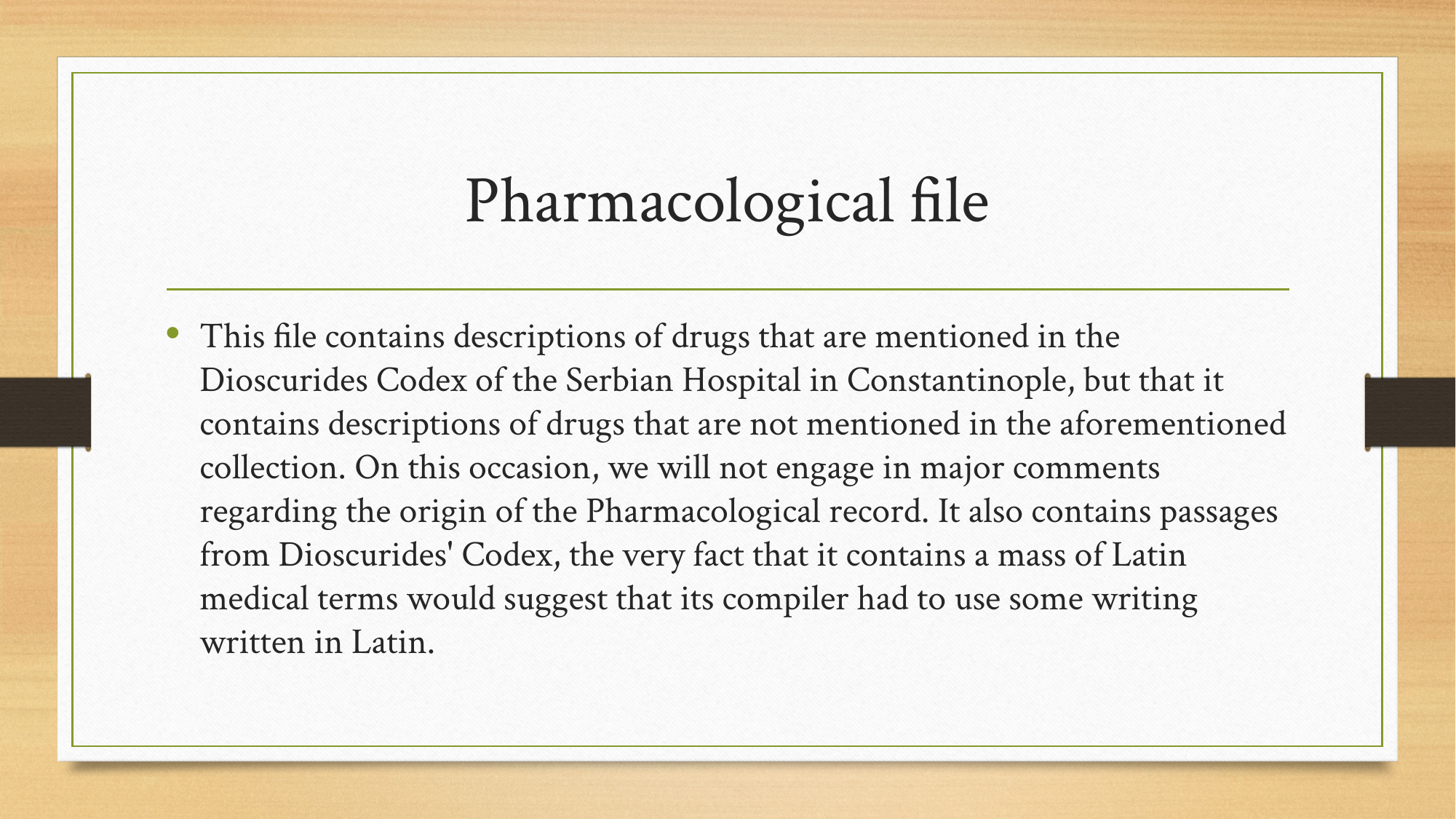

# Pharmacological file
This file contains descriptions of drugs that are mentioned in the Dioscurides Codex of the Serbian Hospital in Constantinople, but that it contains descriptions of drugs that are not mentioned in the aforementioned collection. On this occasion, we will not engage in major comments regarding the origin of the Pharmacological record. It also contains passages from Dioscurides' Codex, the very fact that it contains a mass of Latin medical terms would suggest that its compiler had to use some writing written in Latin.